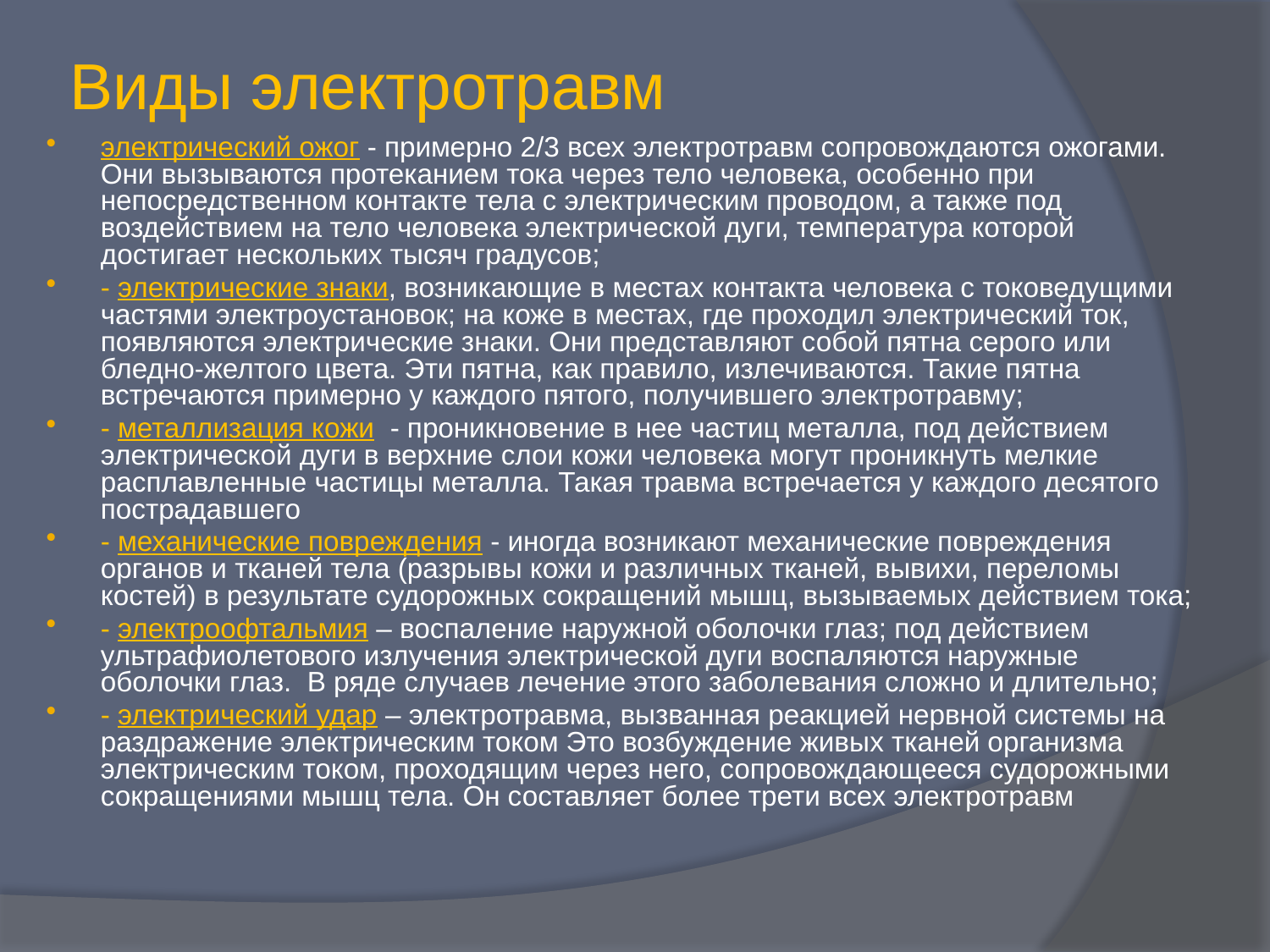

# Виды электротравм
электрический ожог - примерно 2/3 всех электротравм сопровождаются ожогами. Они вызываются протеканием тока через тело человека, особенно при непосредственном контакте тела с электрическим проводом, а также под воздействием на тело человека электрической дуги, температура которой достигает нескольких тысяч градусов;
- электрические знаки, возникающие в местах контакта человека с токоведущими частями электроустановок; на коже в местах, где проходил электрический ток, появляются электрические знаки. Они представляют собой пятна серого или бледно-желтого цвета. Эти пятна, как правило, излечиваются. Такие пятна встречаются примерно у каждого пятого, получившего электротравму;
- металлизация кожи  - проникновение в нее частиц металла, под действием электрической дуги в верхние слои кожи человека могут проникнуть мелкие расплавленные частицы металла. Такая травма встречается у каждого десятого пострадавшего
- механические повреждения - иногда возникают механические повреждения органов и тканей тела (разрывы кожи и различных тканей, вывихи, переломы костей) в результате судорожных сокращений мышц, вызываемых действием тока;
- электроофтальмия – воспаление наружной оболочки глаз; под действием ультрафиолетового излучения электрической дуги воспаляются наружные оболочки глаз.  В ряде случаев лечение этого заболевания сложно и длительно;
- электрический удар – электротравма, вызванная реакцией нервной системы на раздражение электрическим током Это возбуждение живых тканей организма электрическим током, проходящим через него, сопровождающееся судорожными сокращениями мышц тела. Он составляет более трети всех электротравм